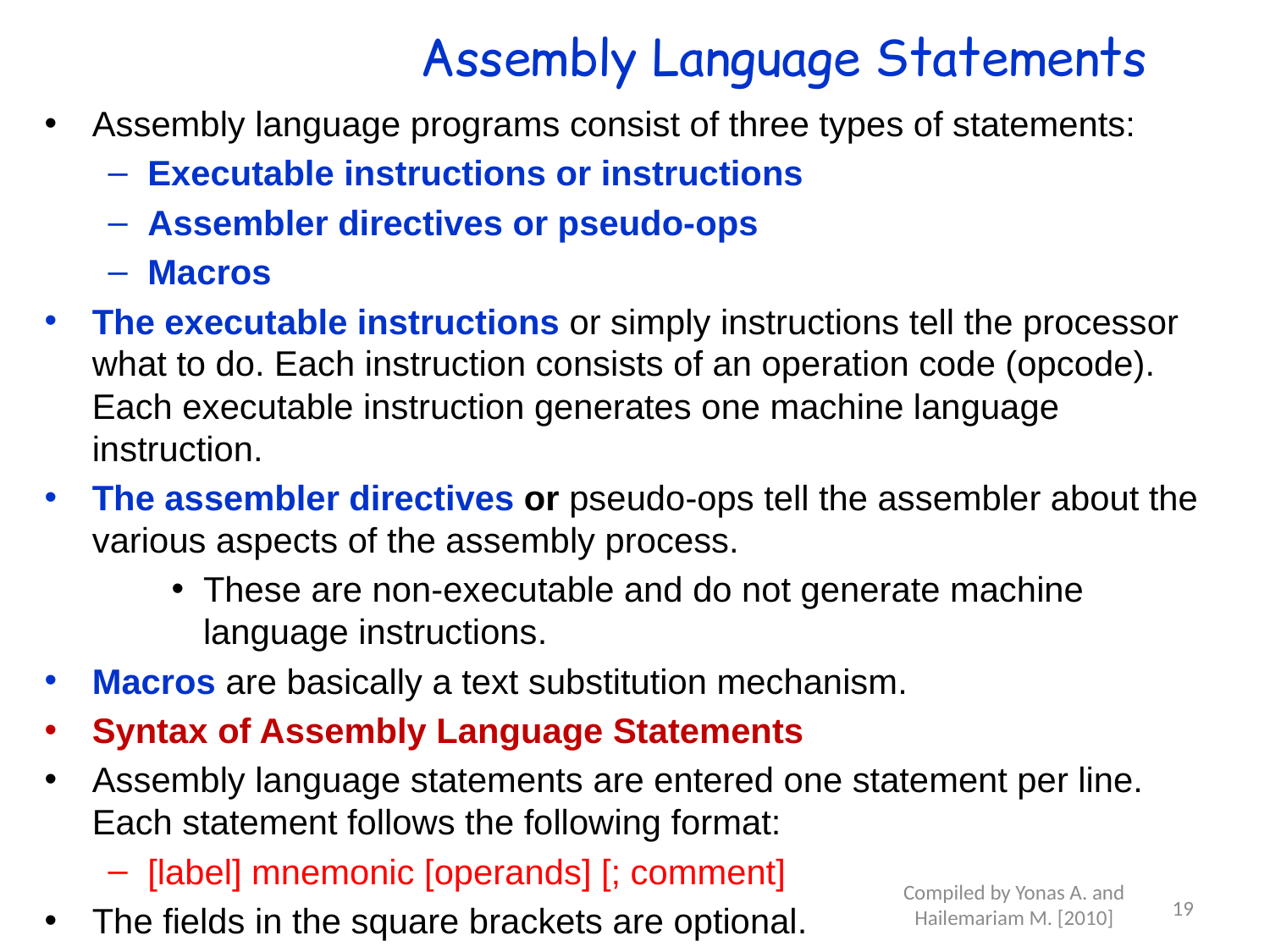

# Assembly Language Statements
Assembly language programs consist of three types of statements:
Executable instructions or instructions
Assembler directives or pseudo-ops
Macros
The executable instructions or simply instructions tell the processor what to do. Each instruction consists of an operation code (opcode). Each executable instruction generates one machine language instruction.
The assembler directives or pseudo-ops tell the assembler about the various aspects of the assembly process.
These are non-executable and do not generate machine language instructions.
Macros are basically a text substitution mechanism.
Syntax of Assembly Language Statements
Assembly language statements are entered one statement per line. Each statement follows the following format:
[label] mnemonic [operands] [; comment]
The fields in the square brackets are optional.
A basic instruction has two parts, the first one is the name of the instruction (or the mnemonic) which is to be executed, and the second are the operands or the parameters of the command.
Compiled by Yonas A. and Hailemariam M. [2010]
19